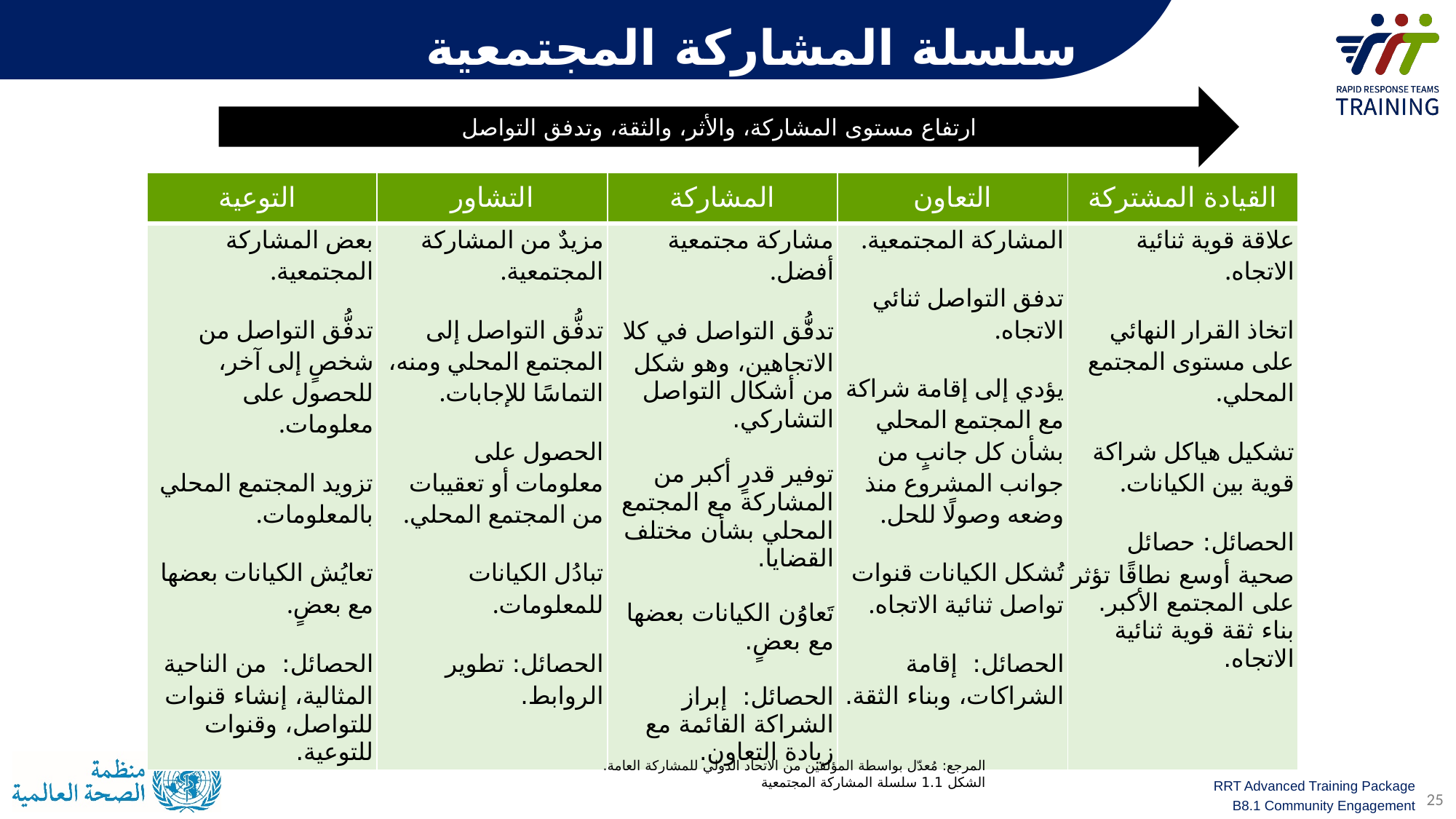

سلسلة المشاركة المجتمعية

ارتفاع مستوى المشاركة، والأثر، والثقة، وتدفق التواصل
| ​ التوعية | التشاور | المشاركة | التعاون | القيادة المشتركة |
| --- | --- | --- | --- | --- |
| بعض المشاركة المجتمعية. تدفُّق التواصل من شخصٍ إلى آخر، للحصول على معلومات. تزويد المجتمع المحلي بالمعلومات. تعايُش الكيانات بعضها مع بعضٍ. الحصائل: من الناحية المثالية، إنشاء قنوات للتواصل، وقنوات للتوعية. | مزيدٌ من المشاركة المجتمعية. تدفُّق التواصل إلى المجتمع المحلي ومنه، التماسًا للإجابات. الحصول على معلومات أو تعقيبات من المجتمع المحلي. تبادُل الكيانات للمعلومات. الحصائل: تطوير الروابط. | مشاركة مجتمعية أفضل. تدفُّق التواصل في كلا الاتجاهين، وهو شكل من أشكال التواصل التشاركي. توفير قدرٍ أكبر من المشاركة مع المجتمع المحلي بشأن مختلف القضايا. تَعاوُن الكيانات بعضها مع بعضٍ. الحصائل: إبراز الشراكة القائمة مع زيادة التعاون. | المشاركة المجتمعية. تدفق التواصل ثنائي الاتجاه. يؤدي إلى إقامة شراكة مع المجتمع المحلي بشأن كل جانبٍ من جوانب المشروع منذ وضعه وصولًا للحل. تُشكل الكيانات قنوات تواصل ثنائية الاتجاه. الحصائل: إقامة الشراكات، وبناء الثقة. | علاقة قوية ثنائية الاتجاه. اتخاذ القرار النهائي على مستوى المجتمع المحلي. تشكيل هياكل شراكة قوية بين الكيانات. الحصائل: حصائل صحية أوسع نطاقًا تؤثر على المجتمع الأكبر. بناء ثقة قوية ثنائية الاتجاه. |
المرجع: مُعدّل بواسطة المؤلفين من الاتحاد الدولي للمشاركة العامة.
الشكل 1.1 سلسلة المشاركة المجتمعية